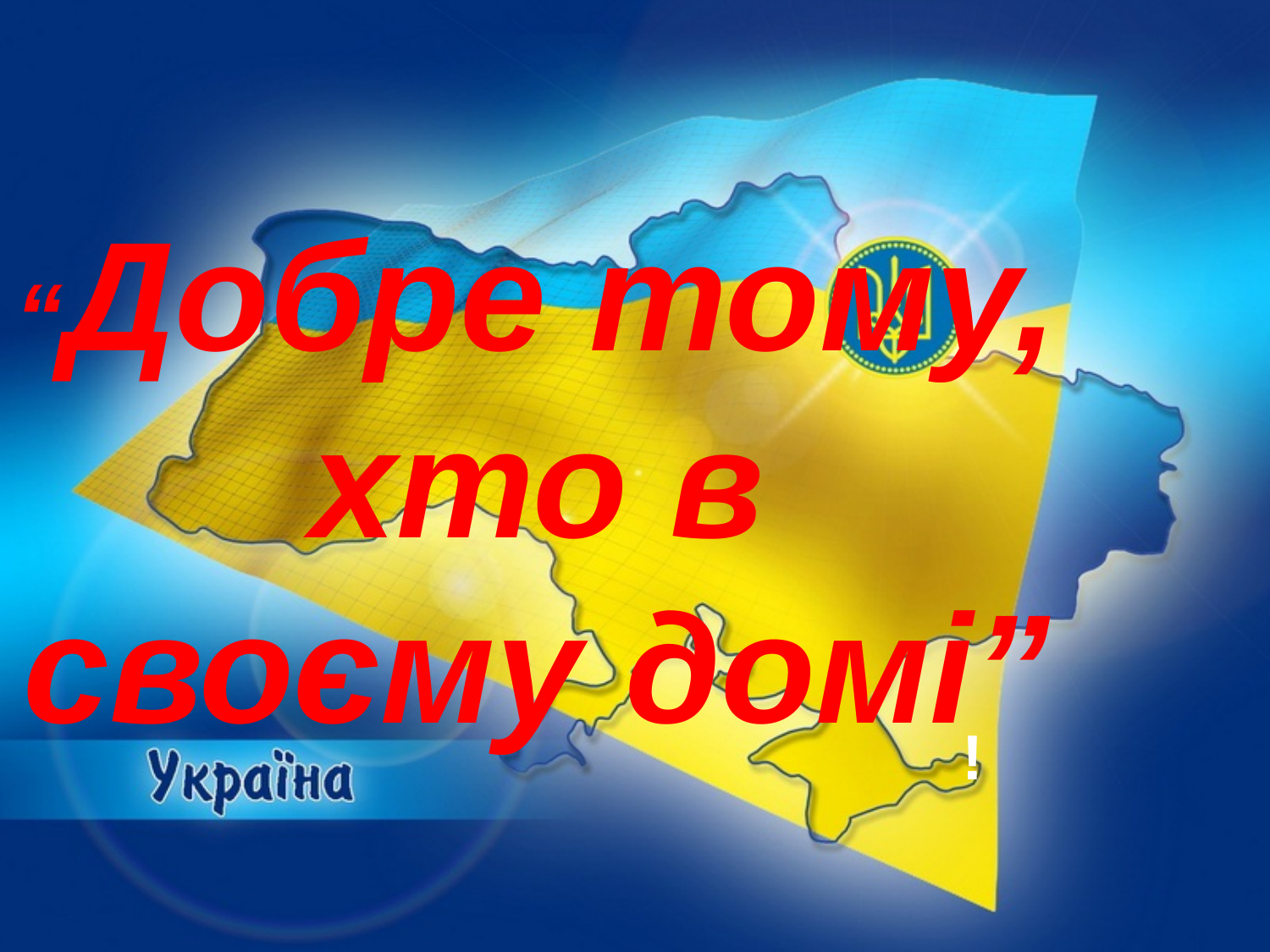

“Добре тому, хто в своєму домі”
!